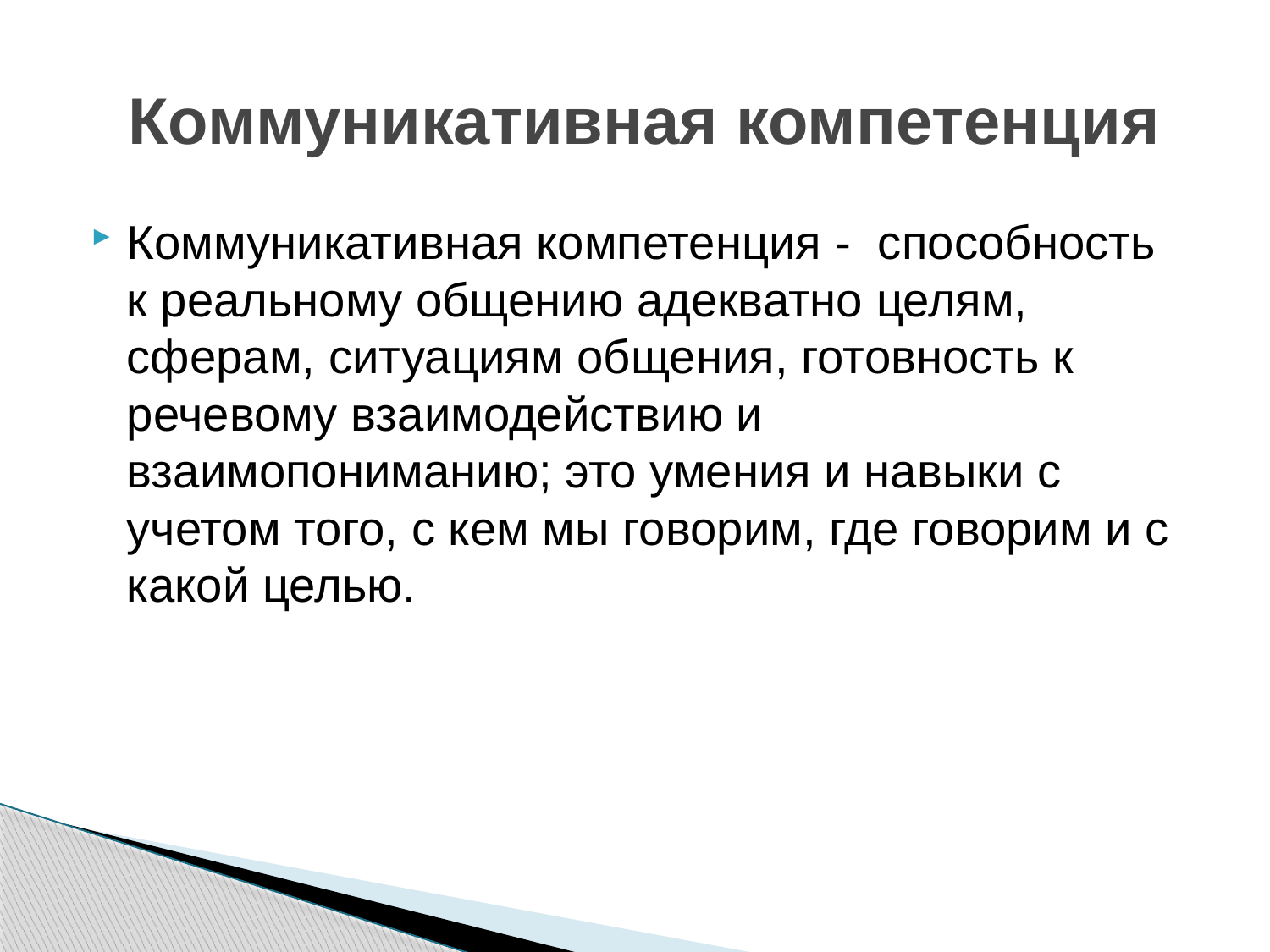

# Коммуникативная компетенция
Коммуникативная компетенция -  способность  к реальному общению адекватно целям, сферам, ситуациям общения, готовность к речевому взаимодействию и взаимопониманию; это умения и навыки с учетом того, с кем мы говорим, где говорим и с какой целью.